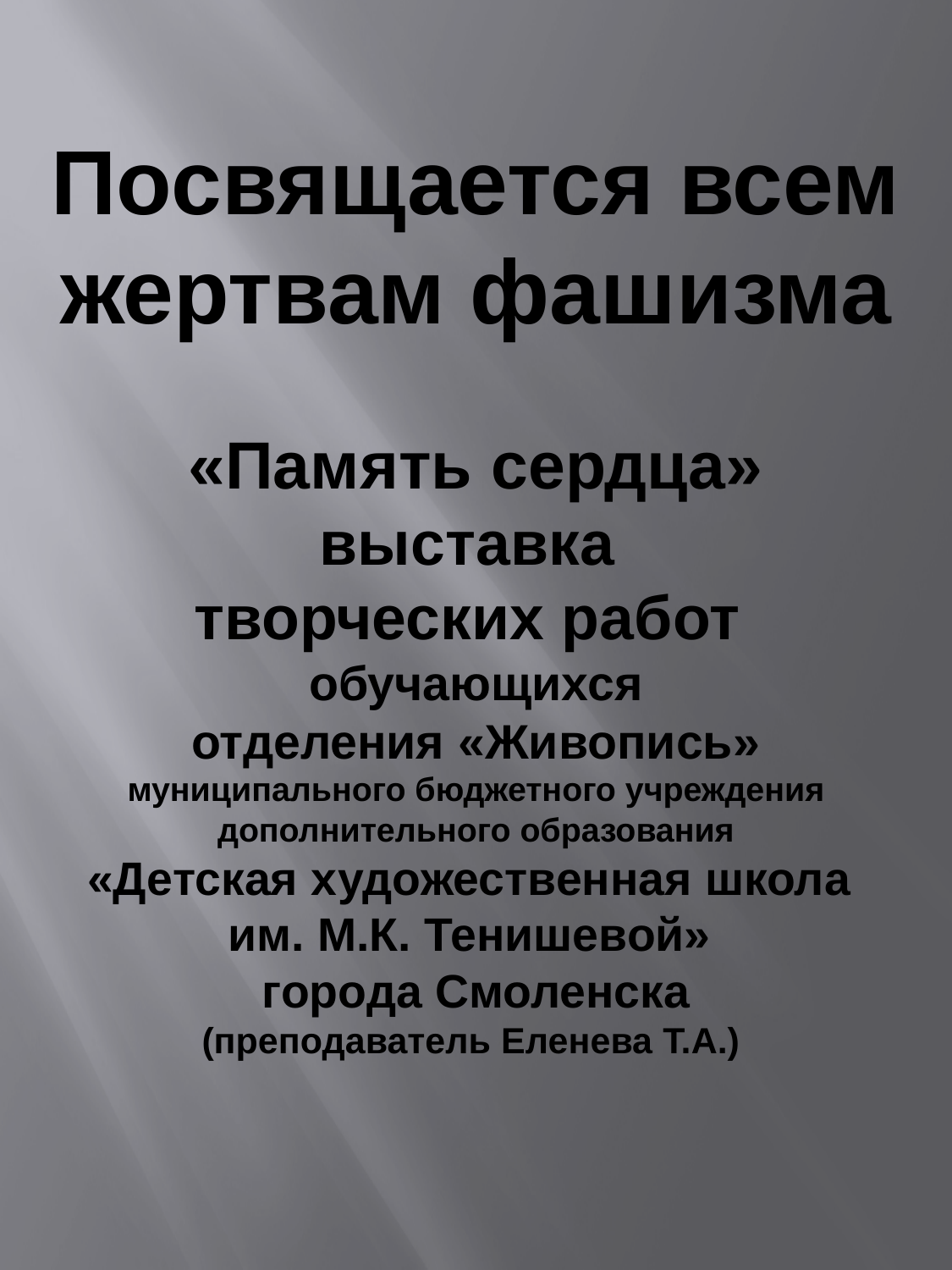

# Посвящается всем жертвам фашизма «Память сердца» выставка творческих работ обучающихся отделения «Живопись» муниципального бюджетного учреждения дополнительного образования «Детская художественная школа им. М.К. Тенишевой» города Смоленска (преподаватель Еленева Т.А.)